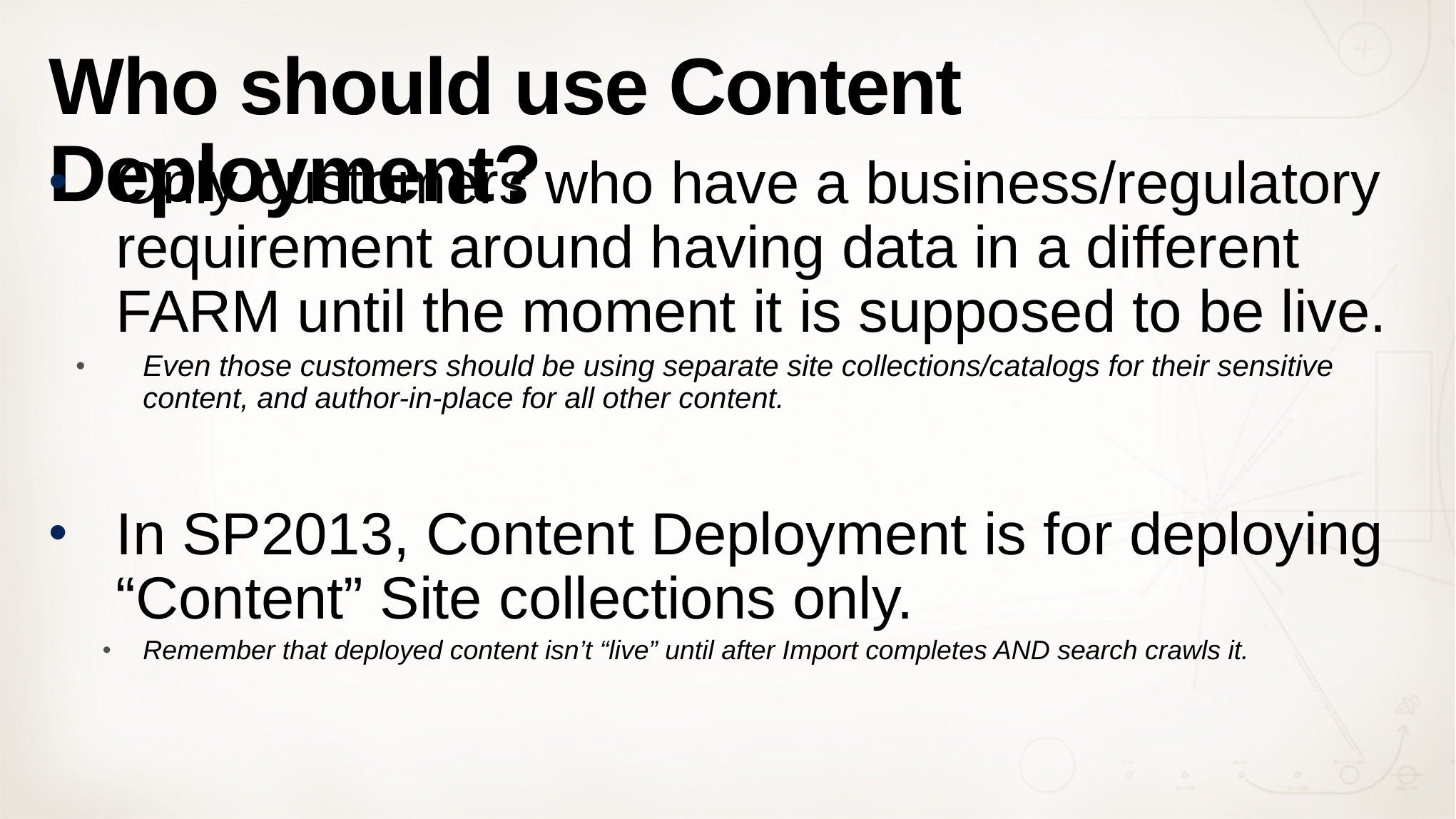

# Who should use Content Deployment?
Only customers who have a business/regulatory requirement around having data in a different FARM until the moment it is supposed to be live.
Even those customers should be using separate site collections/catalogs for their sensitive content, and author-in-place for all other content.

In SP2013, Content Deployment is for deploying “Content” Site collections only.
Remember that deployed content isn’t “live” until after Import completes AND search crawls it.